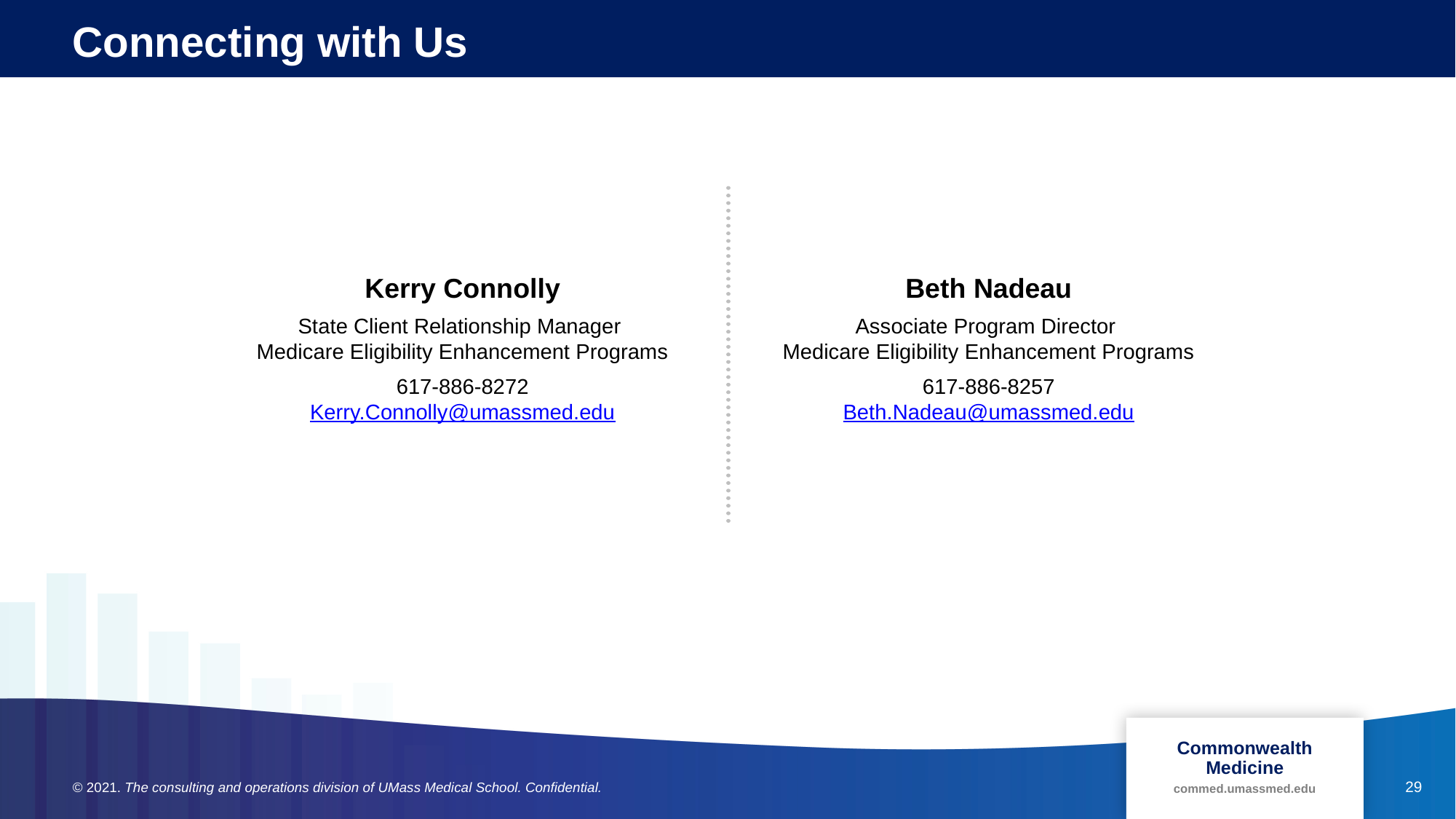

# Connecting with Us
Kerry Connolly
State Client Relationship Manager
Medicare Eligibility Enhancement Programs
617-886-8272
Kerry.Connolly@umassmed.edu
Beth Nadeau
Associate Program Director
Medicare Eligibility Enhancement Programs
617-886-8257
Beth.Nadeau@umassmed.edu
29